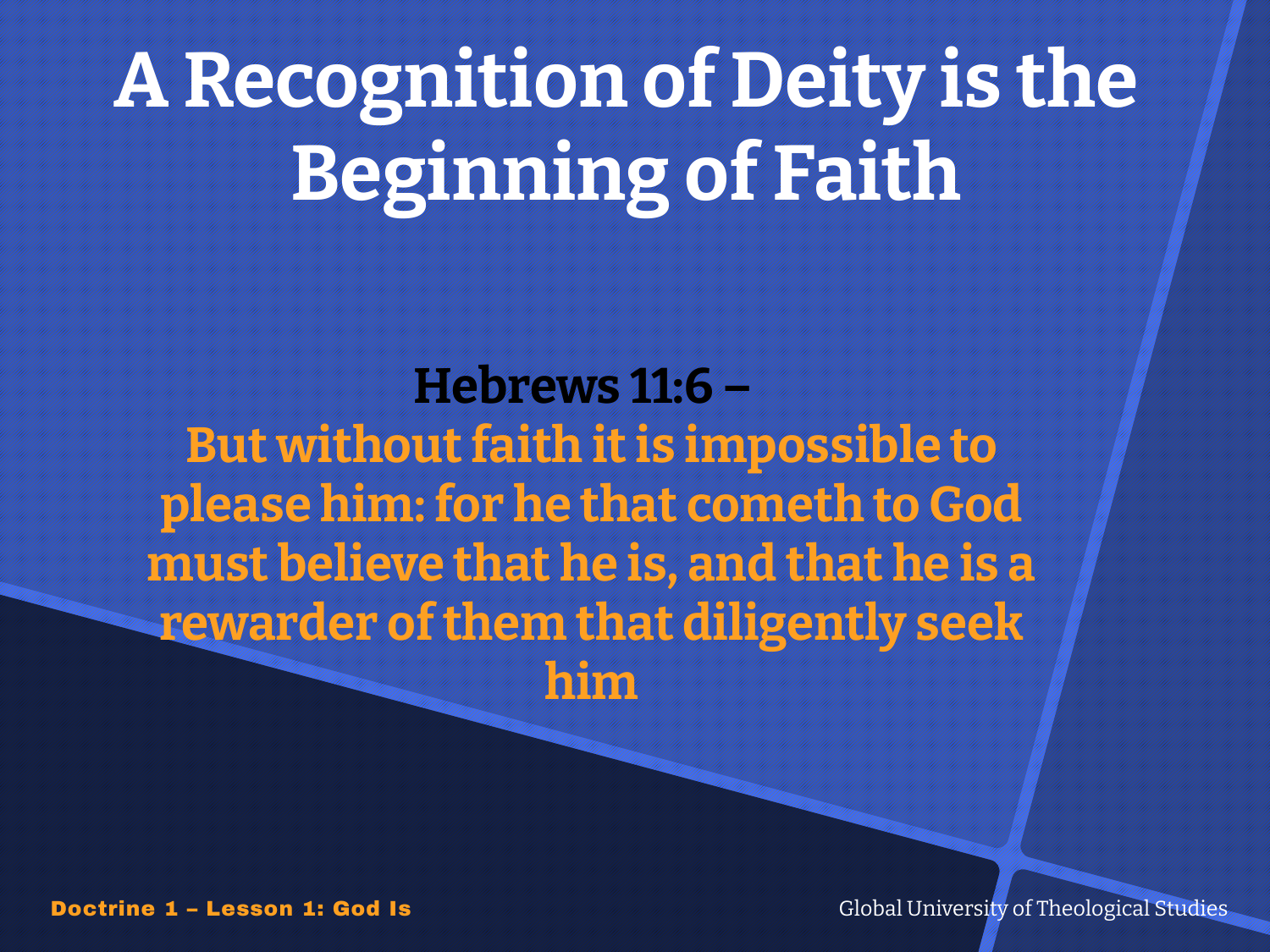

A Recognition of Deity is the Beginning of Faith

Hebrews 11:6 –
But without faith it is impossible to please him: for he that cometh to God must believe that he is, and that he is a rewarder of them that diligently seek him
Doctrine 1 – Lesson 1: God Is                                                      Global University of Theological Studies